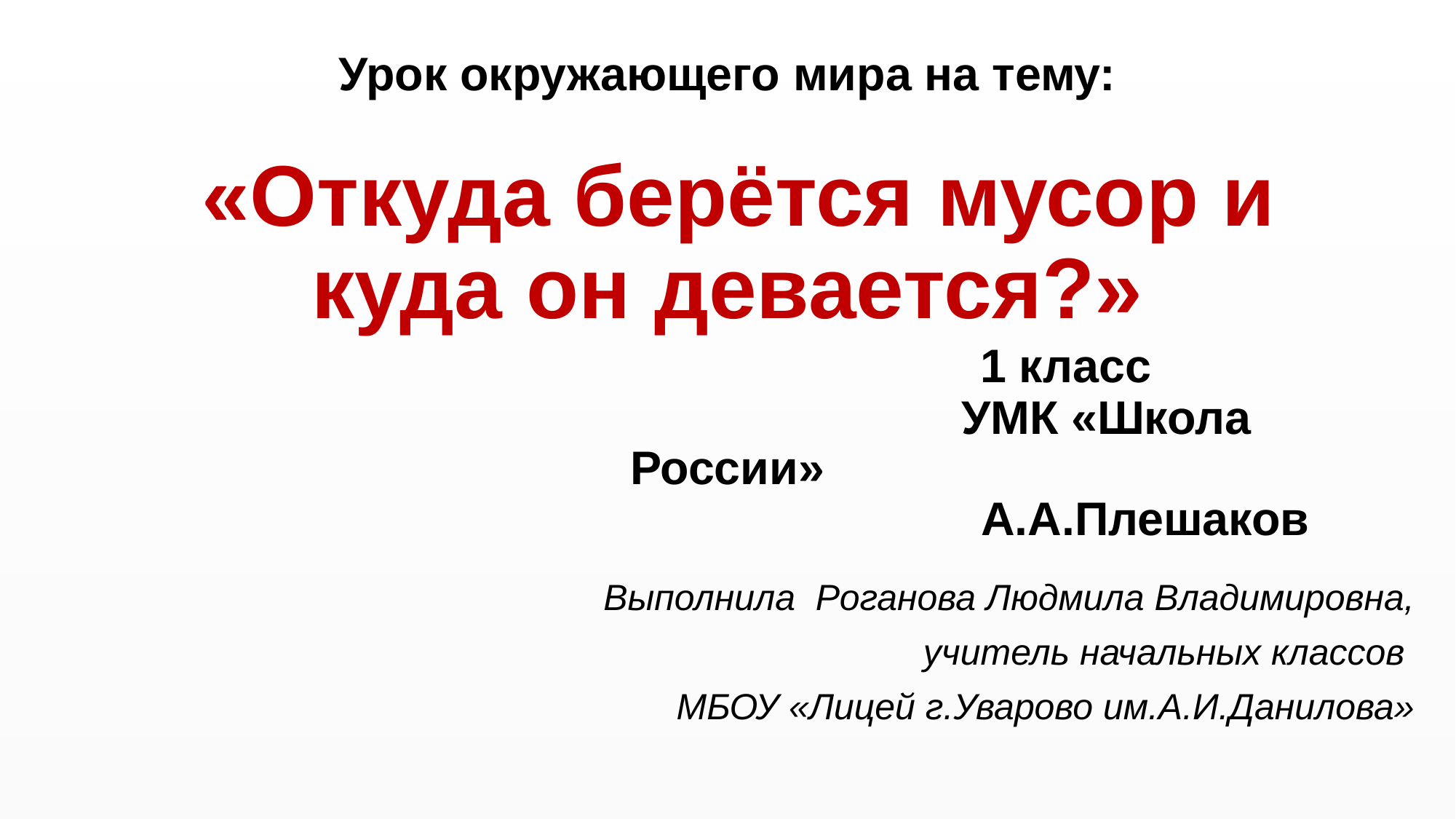

# Урок окружающего мира на тему: «Откуда берётся мусор и куда он девается?» 1 класс УМК «Школа России» А.А.Плешаков
Выполнила  Роганова Людмила Владимировна,
учитель начальных классов
МБОУ «Лицей г.Уварово им.А.И.Данилова»